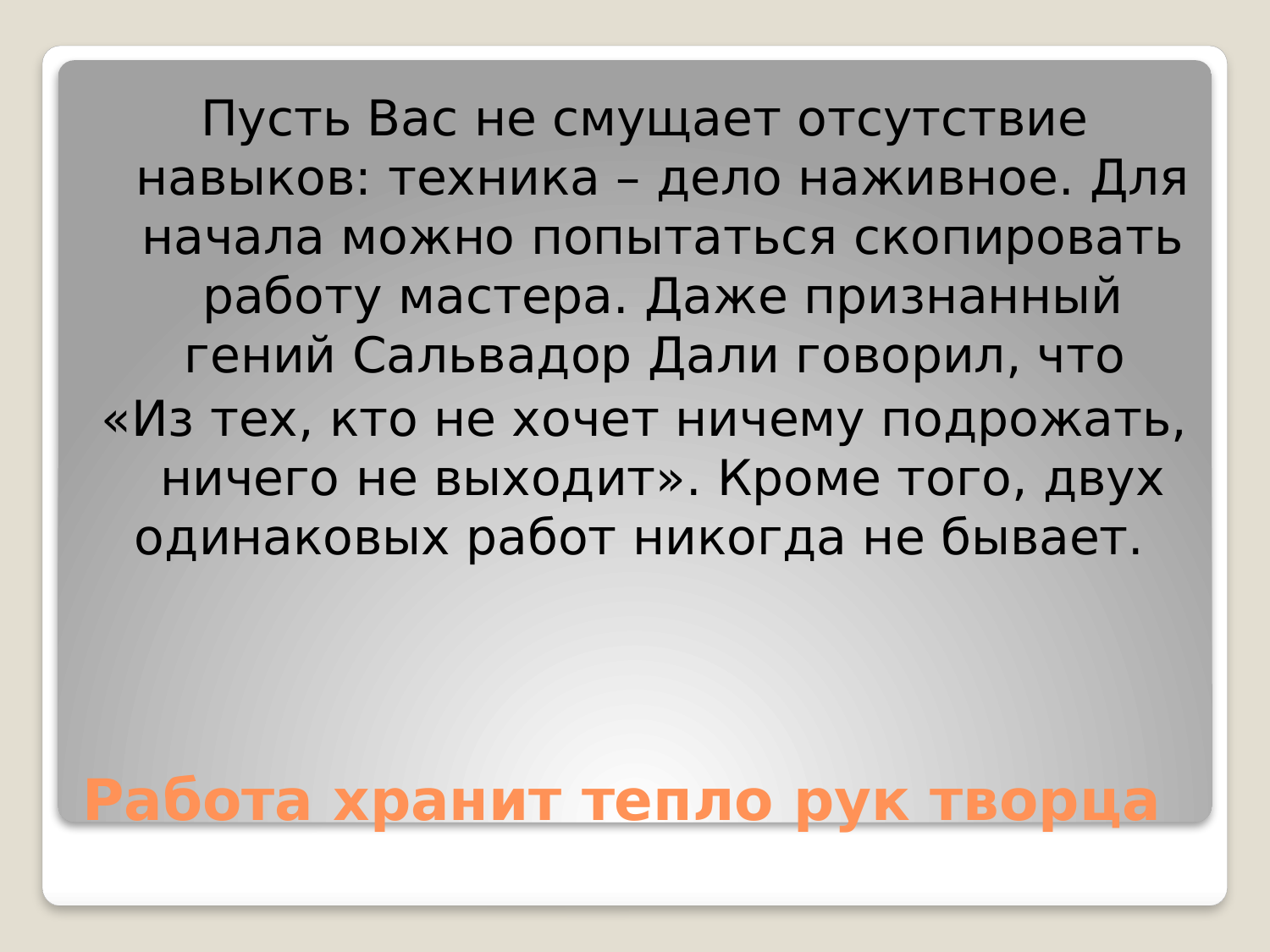

Пусть Вас не смущает отсутствие навыков: техника – дело наживное. Для начала можно попытаться скопировать работу мастера. Даже признанный гений Сальвадор Дали говорил, что
«Из тех, кто не хочет ничему подрожать, ничего не выходит». Кроме того, двух одинаковых работ никогда не бывает.
# Работа хранит тепло рук творца